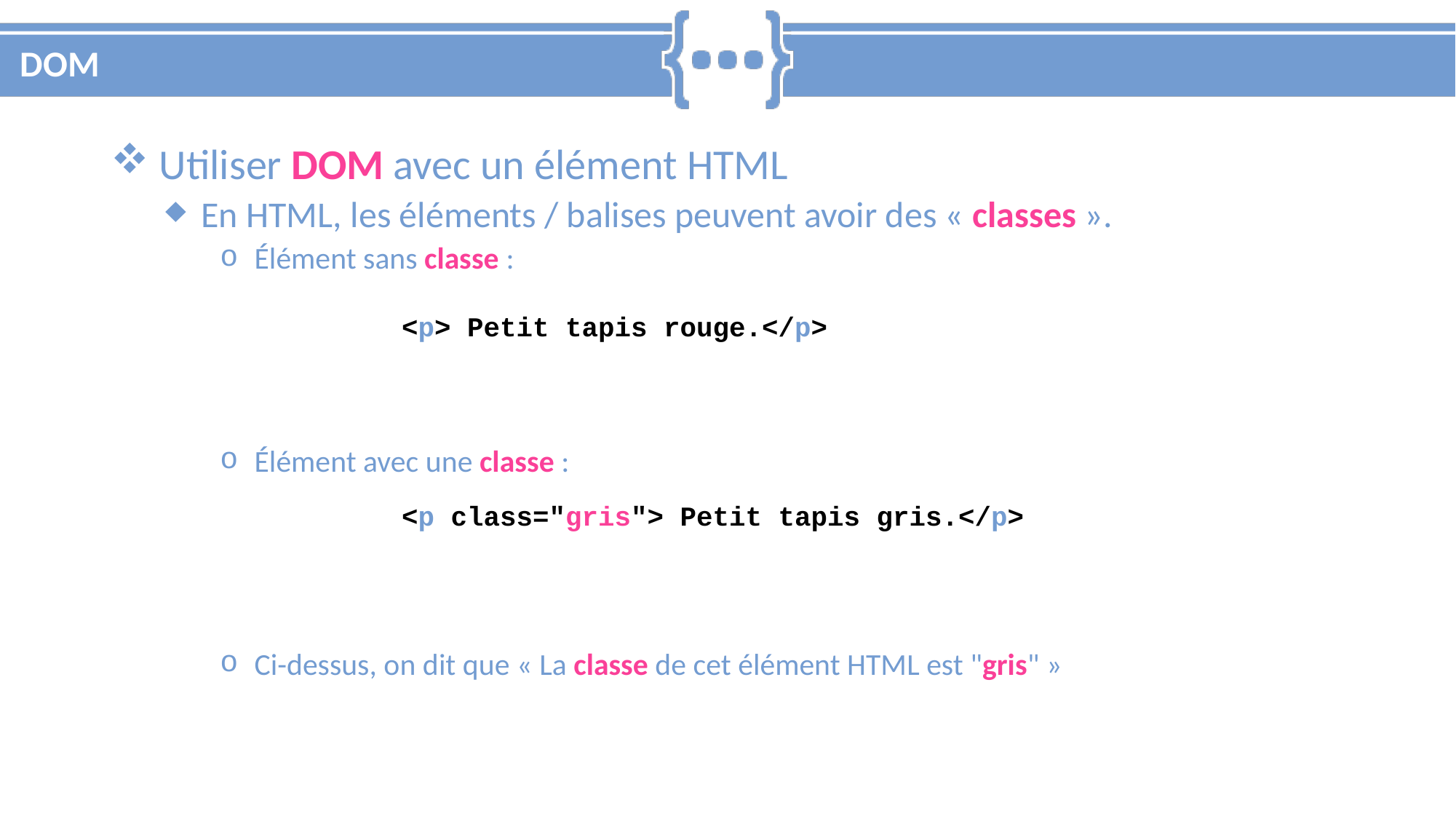

# DOM
 Utiliser DOM avec un élément HTML
 En HTML, les éléments / balises peuvent avoir des « classes ».
 Élément sans classe :

 Élément avec une classe :

 Ci-dessus, on dit que « La classe de cet élément HTML est "gris" »

<p> Petit tapis rouge.</p>
<p class="gris"> Petit tapis gris.</p>